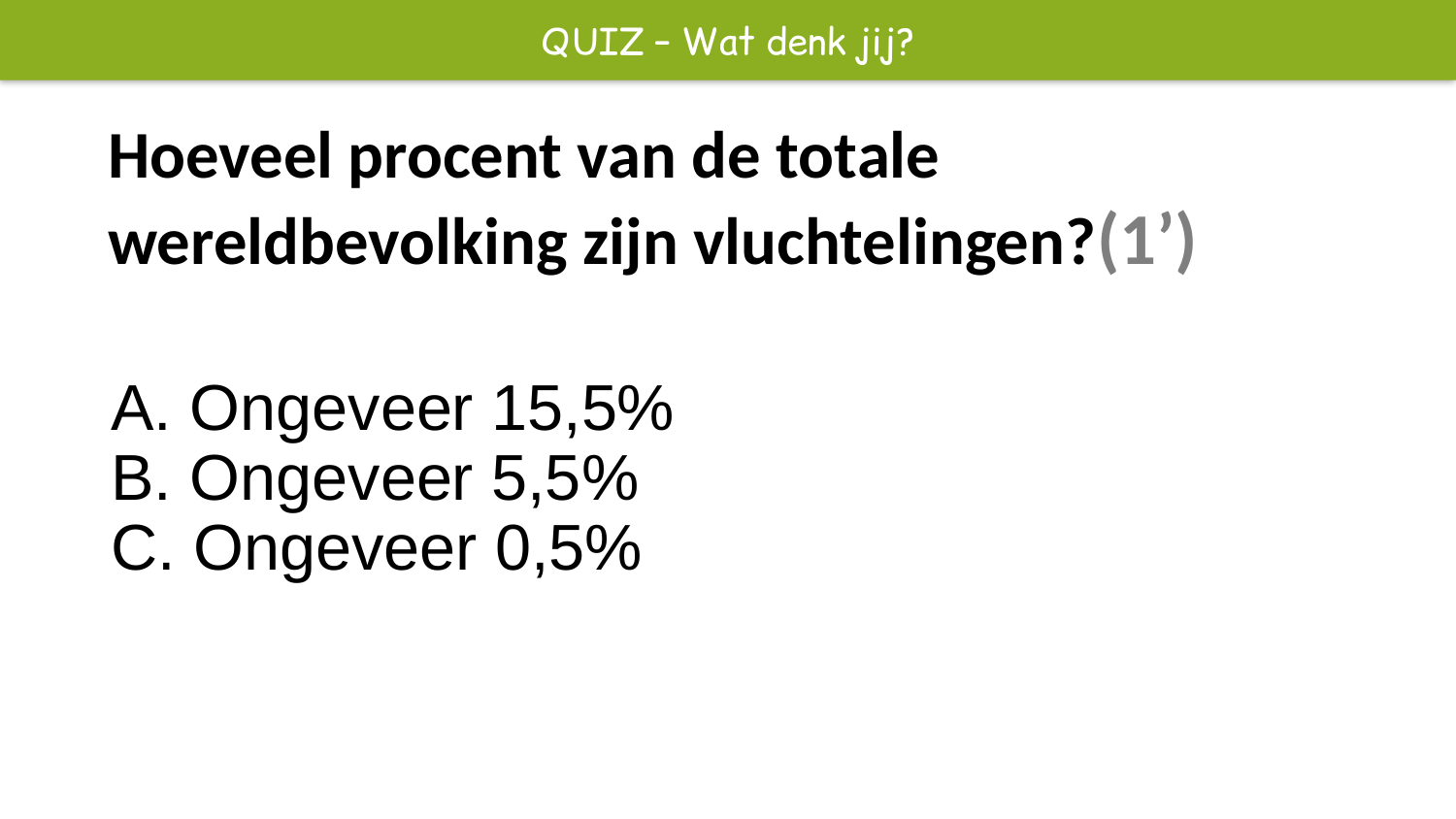

QUIZ – Wat denk jij?
Hoeveel procent van de totale wereldbevolking zijn vluchtelingen?(1’)
A. Ongeveer 15,5%
B. Ongeveer 5,5%
C. Ongeveer 0,5%